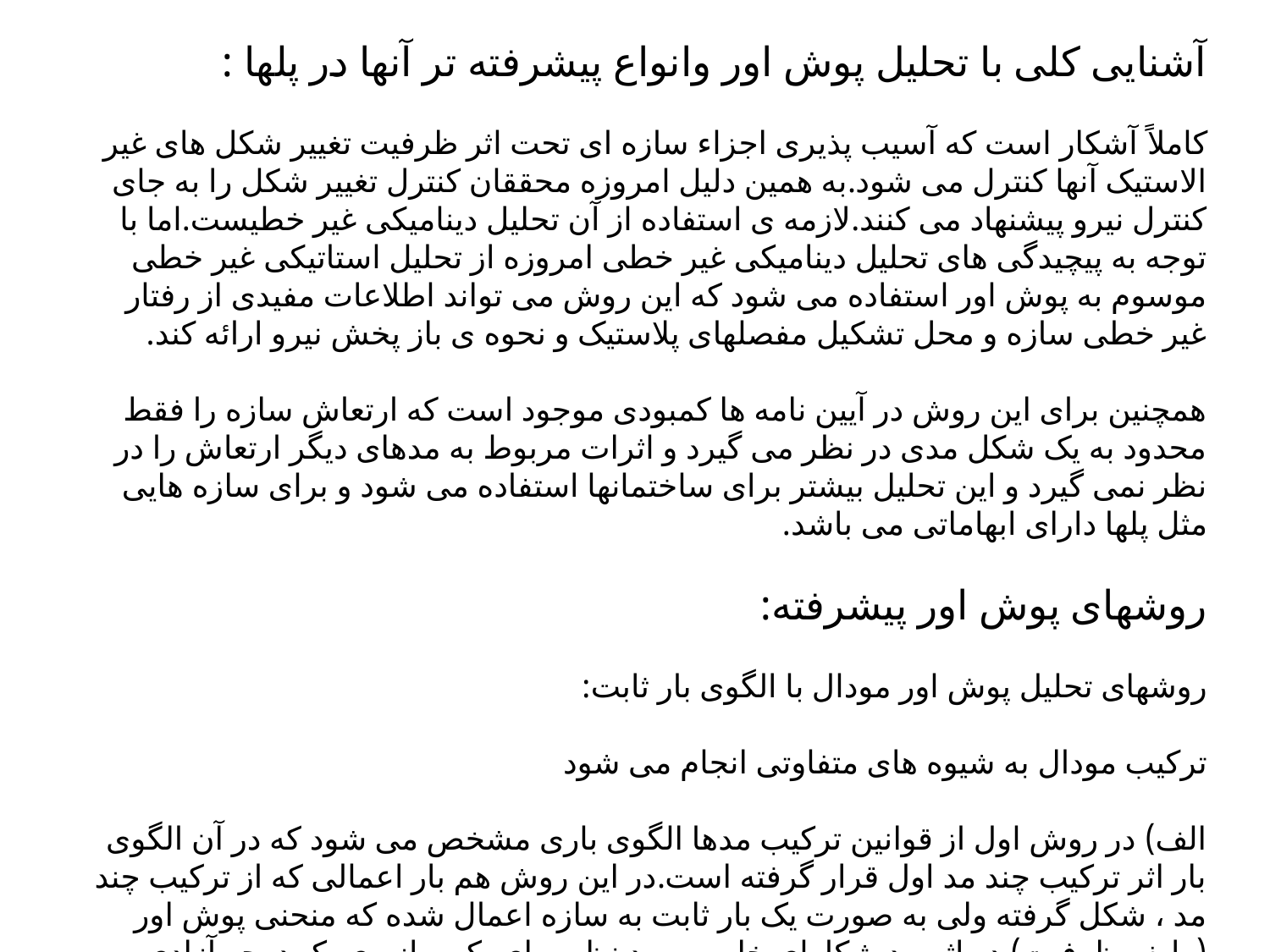

آشنایی کلی با تحلیل پوش اور وانواع پیشرفته تر آنها در پلها :

کاملاً آشکار است که آسیب پذیری اجزاء سازه ای تحت اثر ظرفیت تغییر شکل های غیر الاستیک آنها کنترل می شود.به همین دلیل امروزه محققان کنترل تغییر شکل را به جای کنترل نیرو پیشنهاد می کنند.لازمه ی استفاده از آن تحلیل دینامیکی غیر خطیست.اما با توجه به پیچیدگی های تحلیل دینامیکی غیر خطی امروزه از تحلیل استاتیکی غیر خطی موسوم به پوش اور استفاده می شود که این روش می تواند اطلاعات مفیدی از رفتار غیر خطی سازه و محل تشکیل مفصلهای پلاستیک و نحوه ی باز پخش نیرو ارائه کند.

همچنین برای این روش در آیین نامه ها کمبودی موجود است که ارتعاش سازه را فقط محدود به یک شکل مدی در نظر می گیرد و اثرات مربوط به مدهای دیگر ارتعاش را در نظر نمی گیرد و این تحلیل بیشتر برای ساختمانها استفاده می شود و برای سازه هایی مثل پلها دارای ابهاماتی می باشد.

روشهای پوش اور پیشرفته:

روشهای تحلیل پوش اور مودال با الگوی بار ثابت:

ترکیب مودال به شیوه های متفاوتی انجام می شود

الف) در روش اول از قوانین ترکیب مدها الگوی باری مشخص می شود که در آن الگوی بار اثر ترکیب چند مد اول قرار گرفته است.در این روش هم بار اعمالی که از ترکیب چند مد ، شکل گرفته ولی به صورت یک بار ثابت به سازه اعمال شده که منحنی پوش اور (طیف ظرفیت) در اثر مد شکلهای خاص مورد نظر برای یک سازه ی یک درجه آزادی ثابت خواهد بود و پاسخ یک سیستم چند درجه آزادی از طریق یک سیستم یک درجه آزادی نمی تواند صورت گیرد.